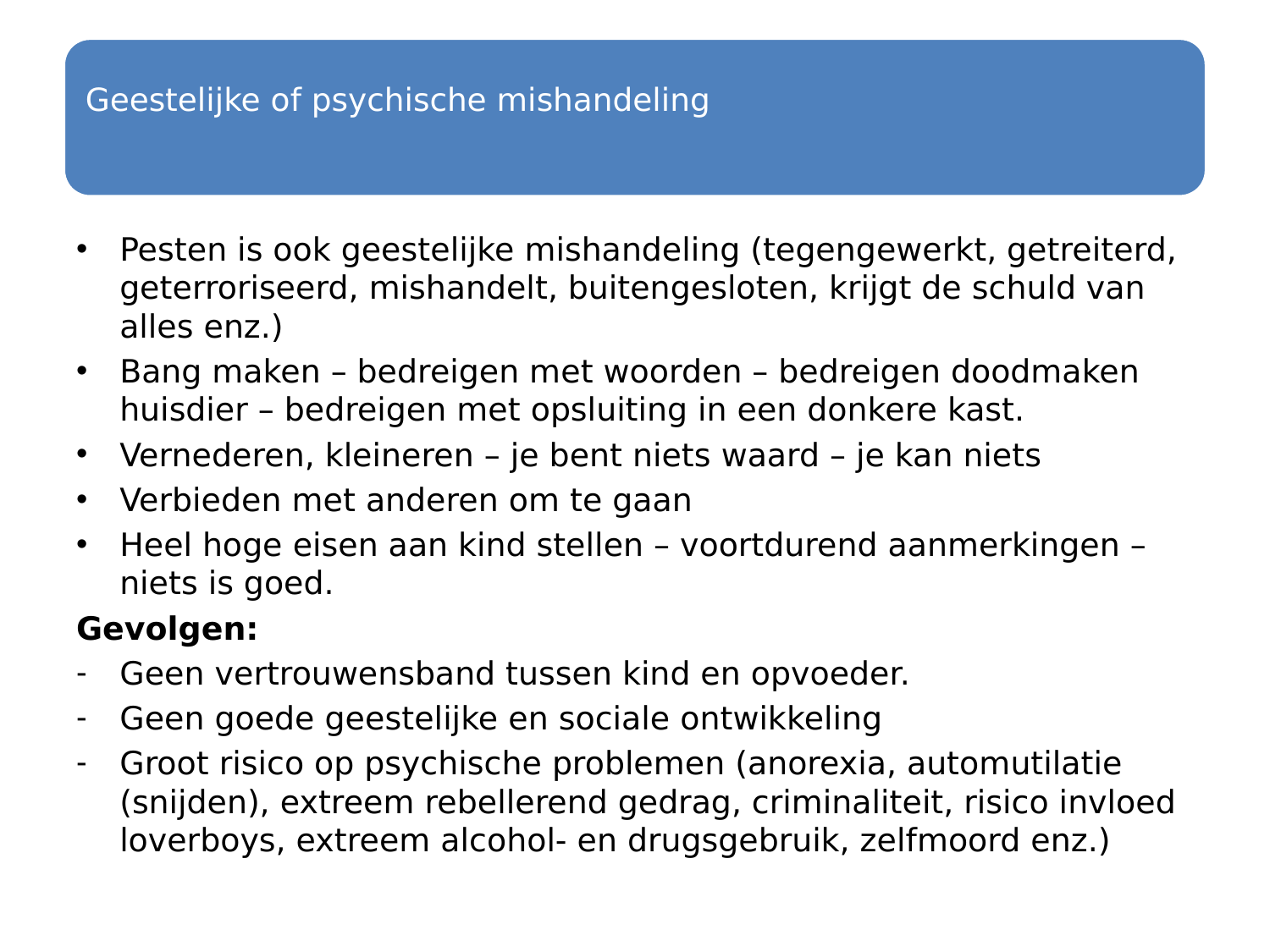

Geestelijke of psychische mishandeling
Pesten is ook geestelijke mishandeling (tegengewerkt, getreiterd, geterroriseerd, mishandelt, buitengesloten, krijgt de schuld van alles enz.)
Bang maken – bedreigen met woorden – bedreigen doodmaken huisdier – bedreigen met opsluiting in een donkere kast.
Vernederen, kleineren – je bent niets waard – je kan niets
Verbieden met anderen om te gaan
Heel hoge eisen aan kind stellen – voortdurend aanmerkingen – niets is goed.
Gevolgen:
Geen vertrouwensband tussen kind en opvoeder.
Geen goede geestelijke en sociale ontwikkeling
Groot risico op psychische problemen (anorexia, automutilatie (snijden), extreem rebellerend gedrag, criminaliteit, risico invloed loverboys, extreem alcohol- en drugsgebruik, zelfmoord enz.)